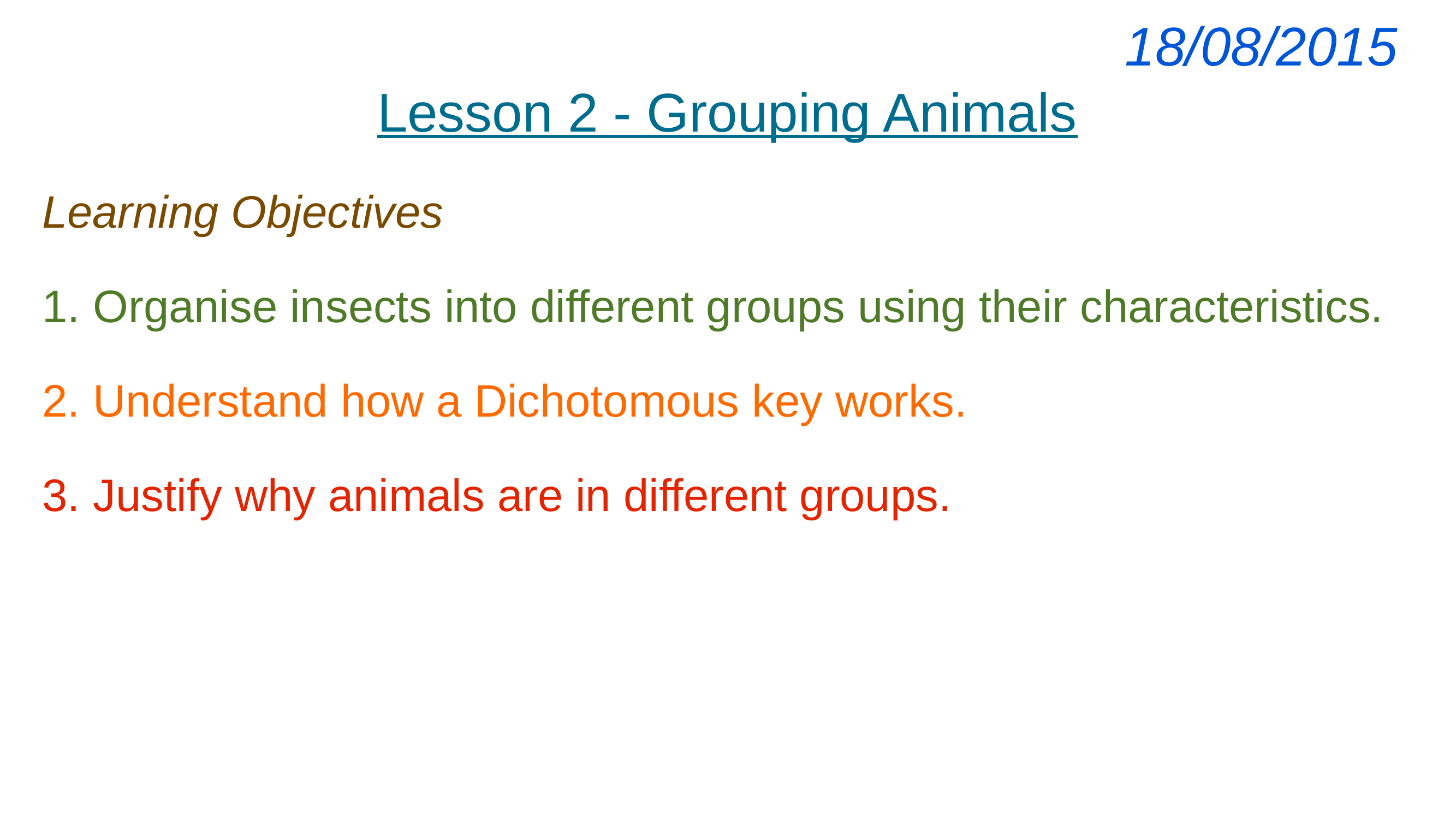

| 18/08/2015 |
| --- |
Lesson 2 - Grouping Animals
Learning Objectives
Organise insects into different groups using their characteristics.
Understand how a Dichotomous key works.
Justify why animals are in different groups.